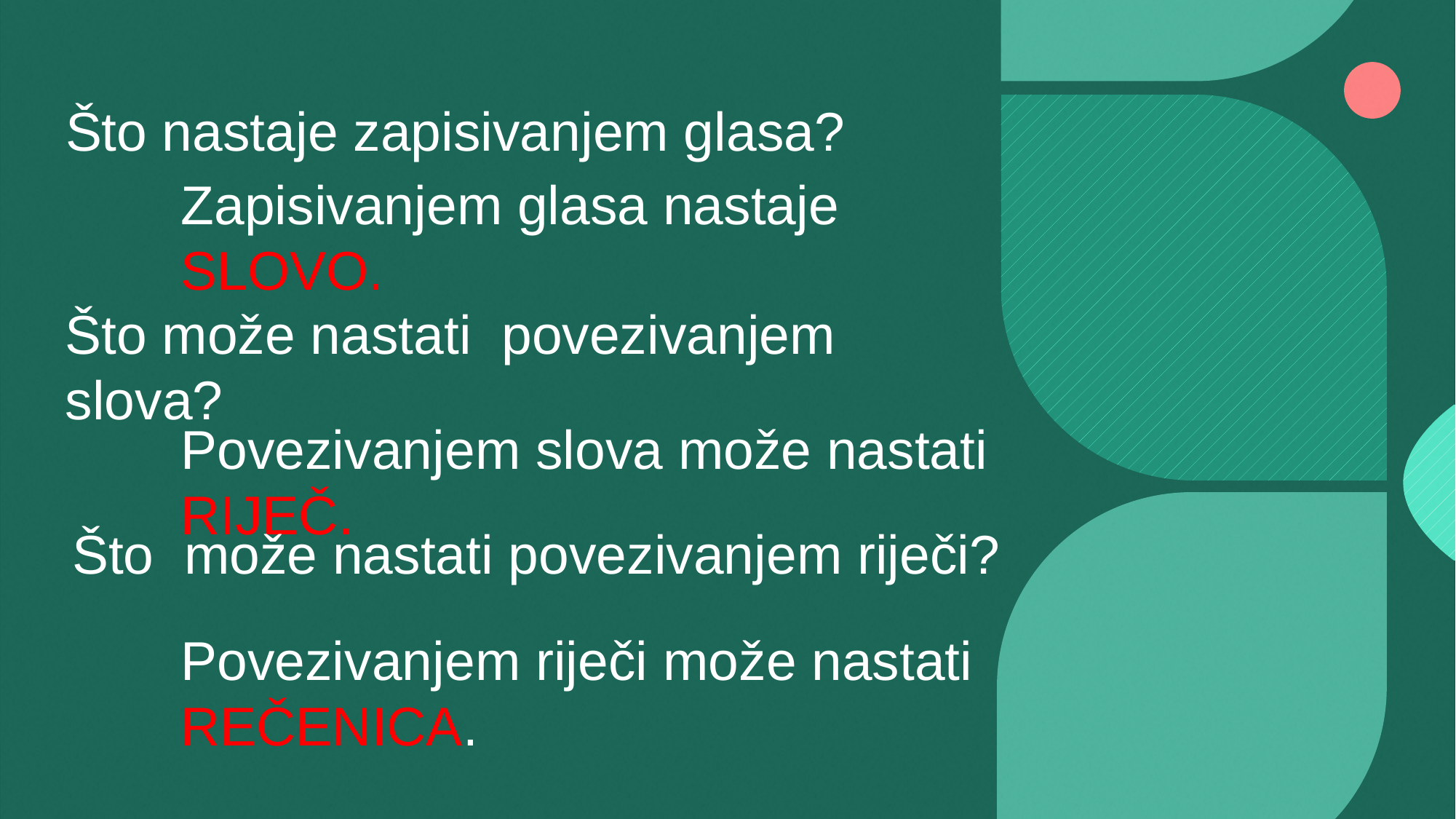

# Što nastaje zapisivanjem glasa?
Zapisivanjem glasa nastaje SLOVO.

Što može nastati  povezivanjem slova?
Povezivanjem slova može nastati RIJEČ.
Što  može nastati povezivanjem riječi?
Povezivanjem riječi može nastati  REČENICA.